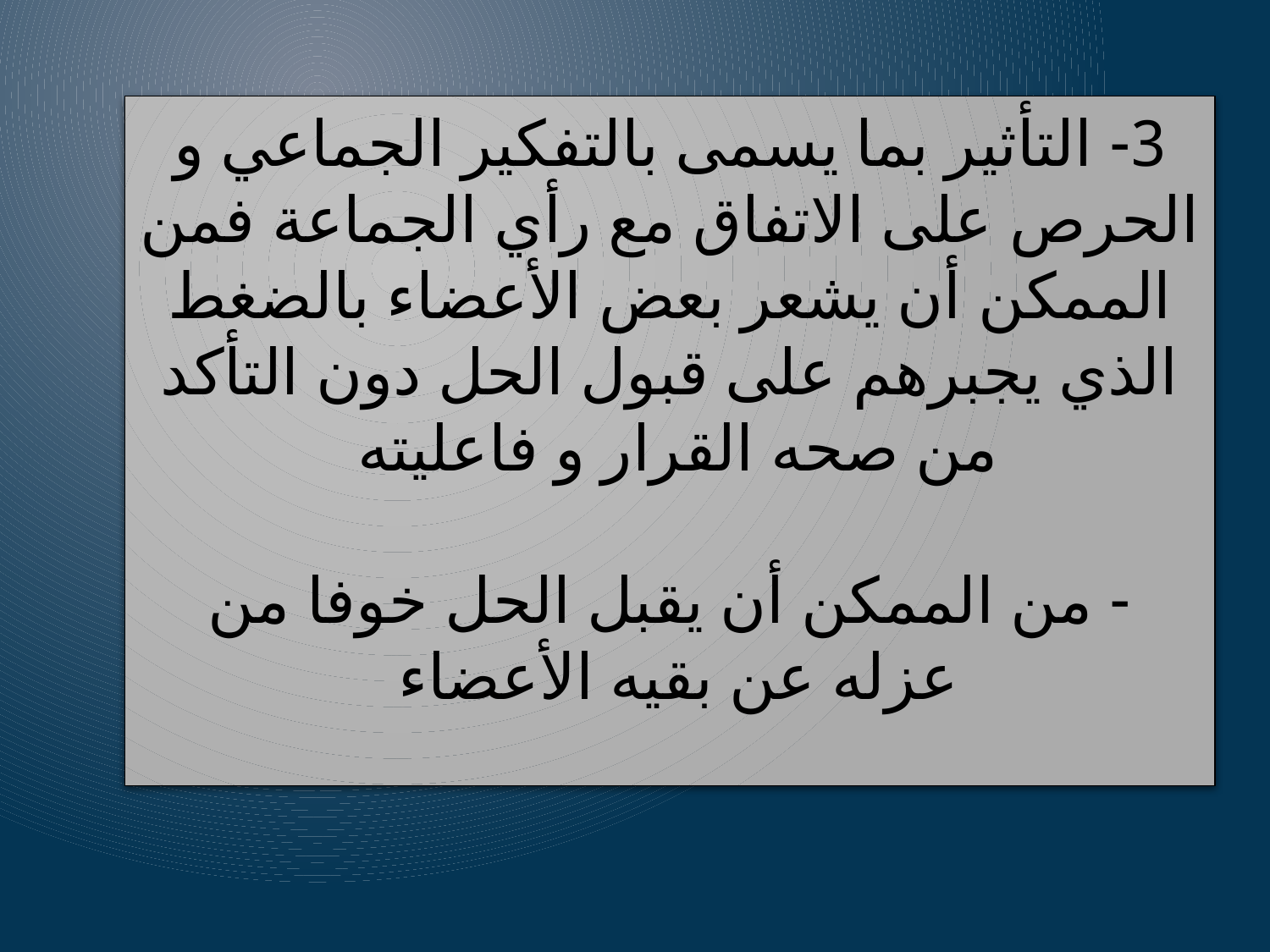

# 3- التأثير بما يسمى بالتفكير الجماعي و الحرص على الاتفاق مع رأي الجماعة فمن الممكن أن يشعر بعض الأعضاء بالضغط الذي يجبرهم على قبول الحل دون التأكد من صحه القرار و فاعليته - من الممكن أن يقبل الحل خوفا من عزله عن بقيه الأعضاء